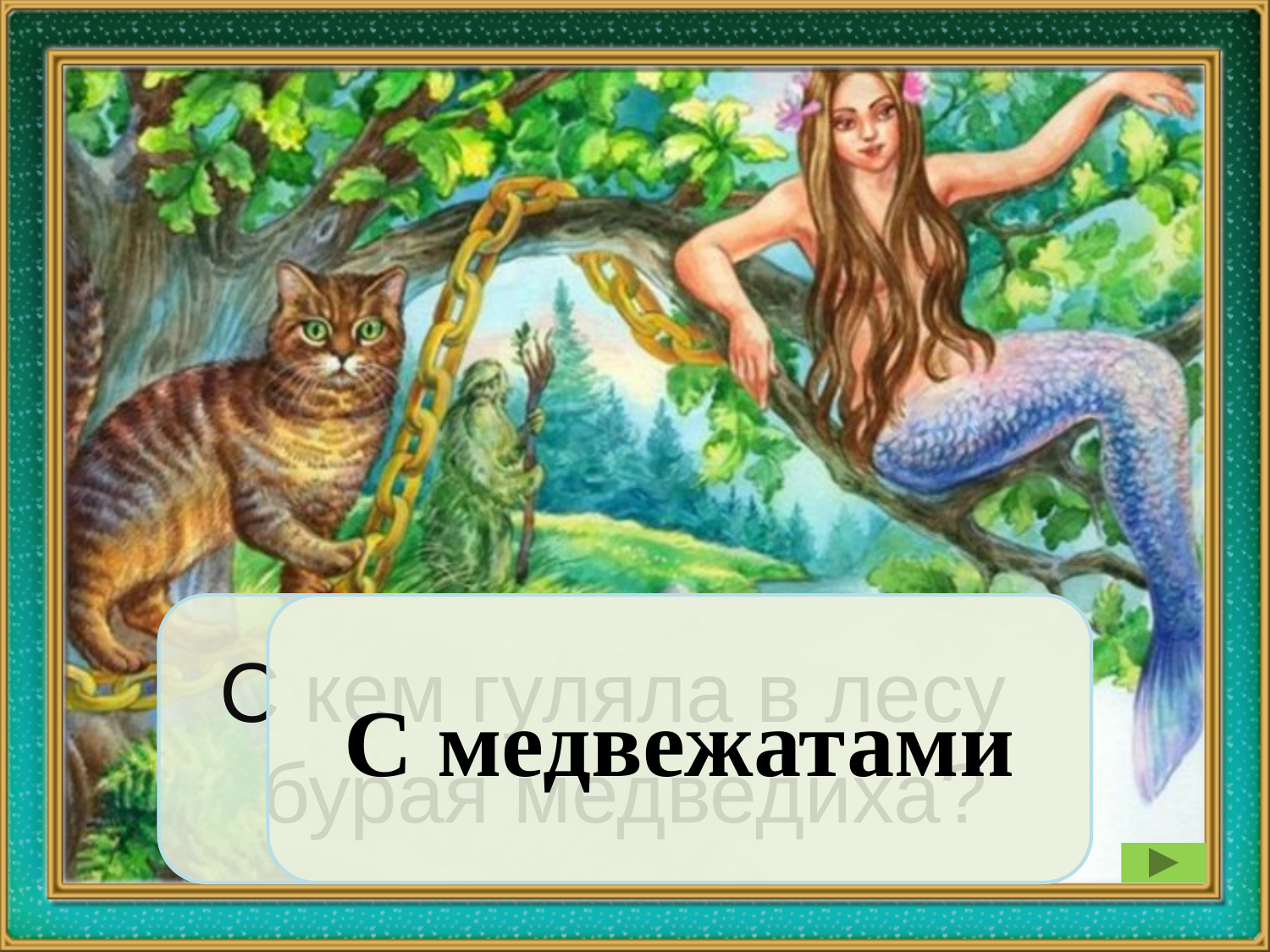

С кем гуляла в лесу
бурая медведиха?
С медвежатами